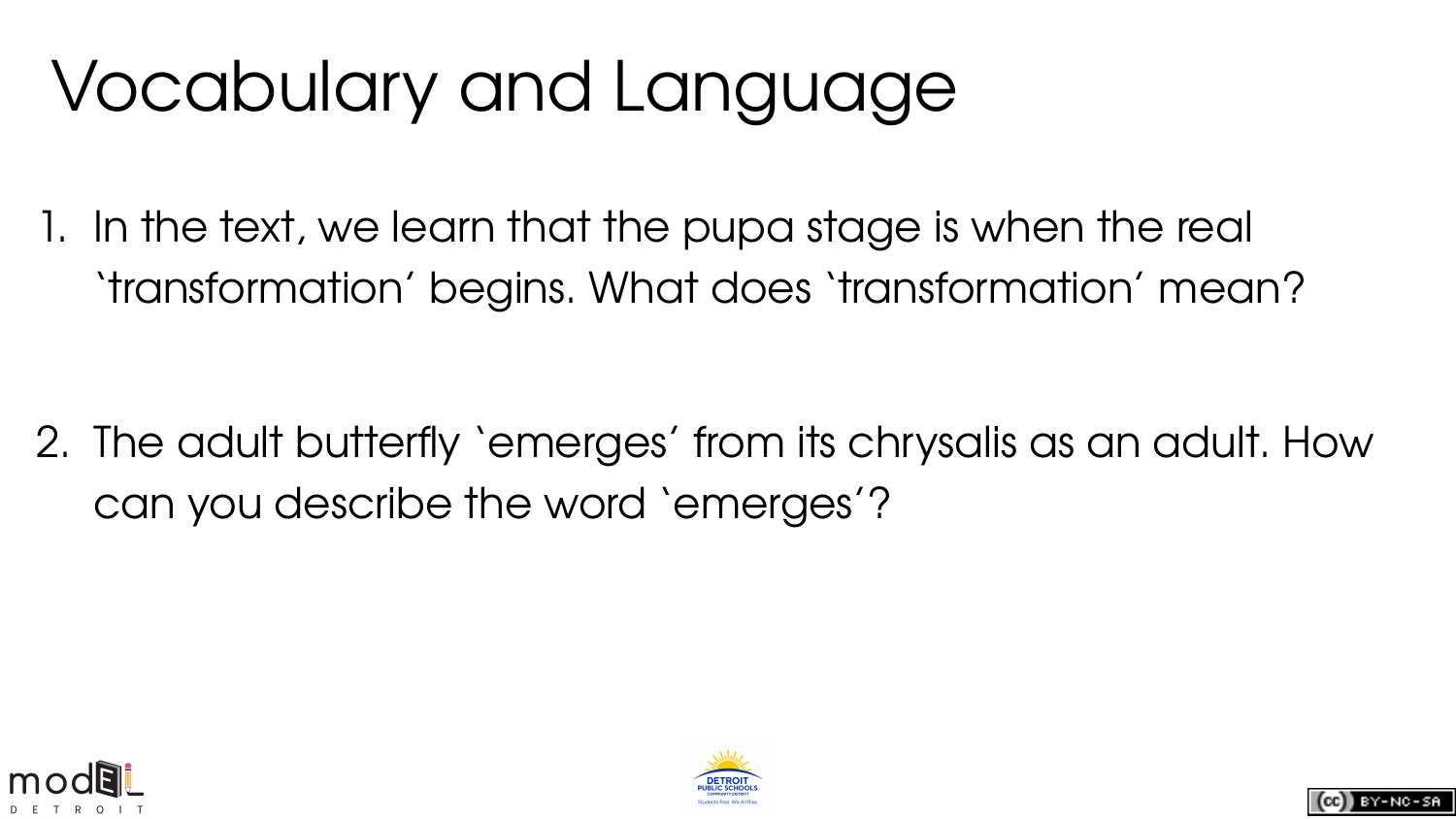

# Vocabulary and Language

In the text, we learn that the pupa stage is when the real ‘transformation’ begins. What does ‘transformation’ mean?

The adult butterfly ‘emerges’ from its chrysalis as an adult. How can you describe the word ‘emerges’?